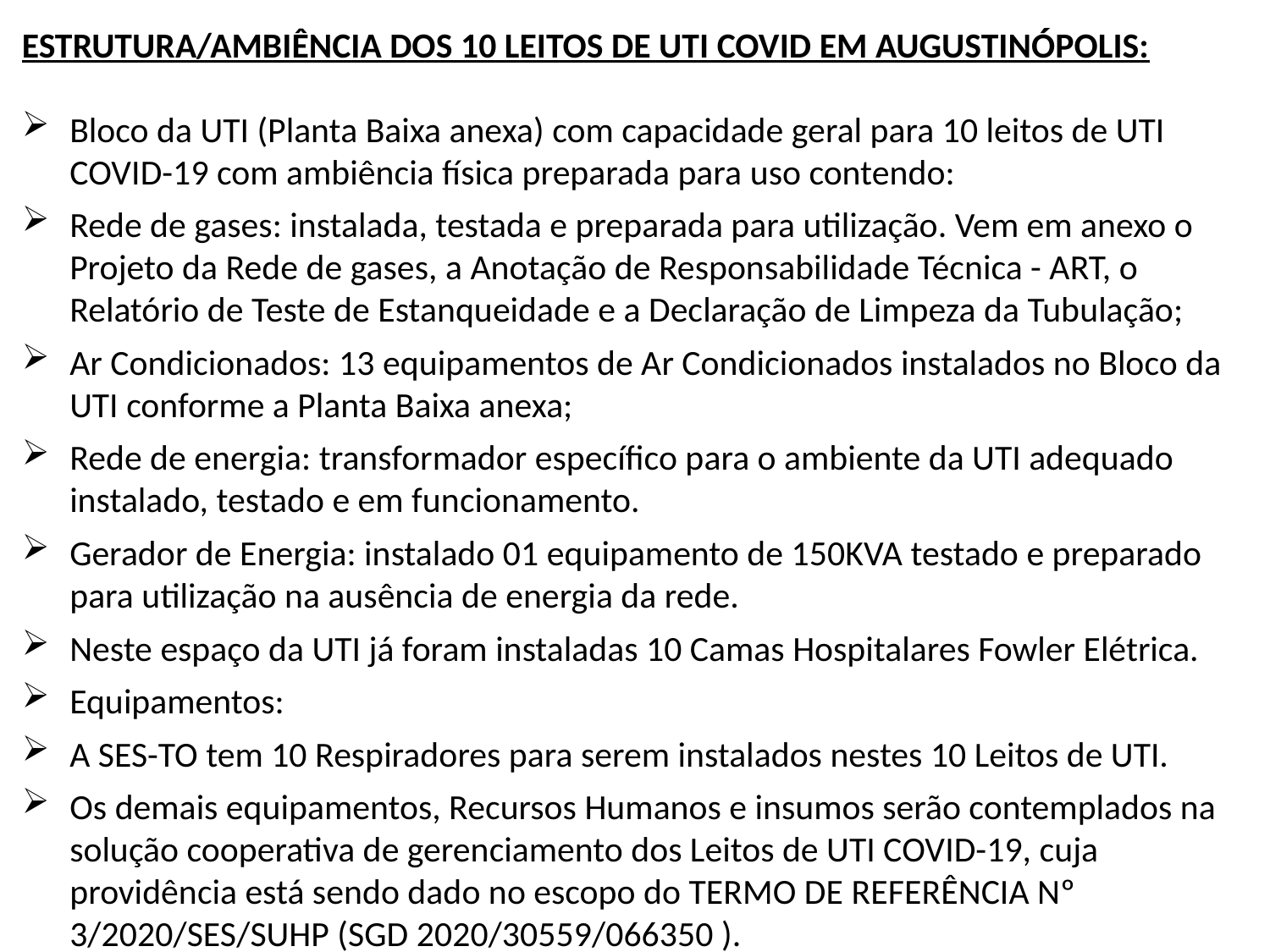

ESTRUTURA/AMBIÊNCIA DOS 10 LEITOS DE UTI COVID EM AUGUSTINÓPOLIS:

Bloco da UTI (Planta Baixa anexa) com capacidade geral para 10 leitos de UTI COVID-19 com ambiência física preparada para uso contendo:
Rede de gases: instalada, testada e preparada para utilização. Vem em anexo o Projeto da Rede de gases, a Anotação de Responsabilidade Técnica - ART, o Relatório de Teste de Estanqueidade e a Declaração de Limpeza da Tubulação;
Ar Condicionados: 13 equipamentos de Ar Condicionados instalados no Bloco da UTI conforme a Planta Baixa anexa;
Rede de energia: transformador específico para o ambiente da UTI adequado instalado, testado e em funcionamento.
Gerador de Energia: instalado 01 equipamento de 150KVA testado e preparado para utilização na ausência de energia da rede.
Neste espaço da UTI já foram instaladas 10 Camas Hospitalares Fowler Elétrica.
Equipamentos:
A SES-TO tem 10 Respiradores para serem instalados nestes 10 Leitos de UTI.
Os demais equipamentos, Recursos Humanos e insumos serão contemplados na solução cooperativa de gerenciamento dos Leitos de UTI COVID-19, cuja providência está sendo dado no escopo do TERMO DE REFERÊNCIA Nº 3/2020/SES/SUHP (SGD 2020/30559/066350 ).